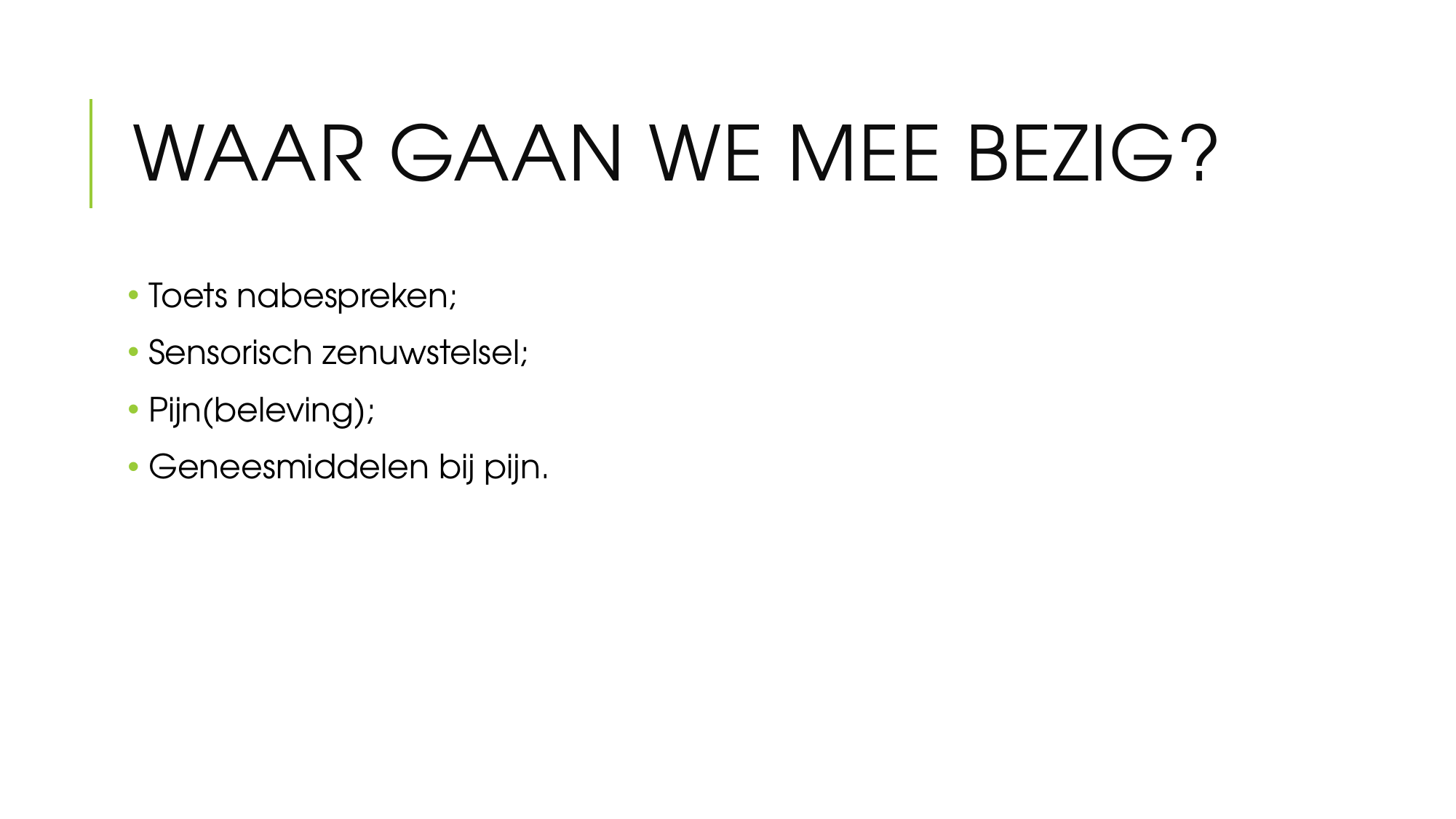

# Waar gaan we mee bezig?
 Toets nabespreken;
 Sensorisch zenuwstelsel;
 Pijn(beleving);
 Geneesmiddelen bij pijn.